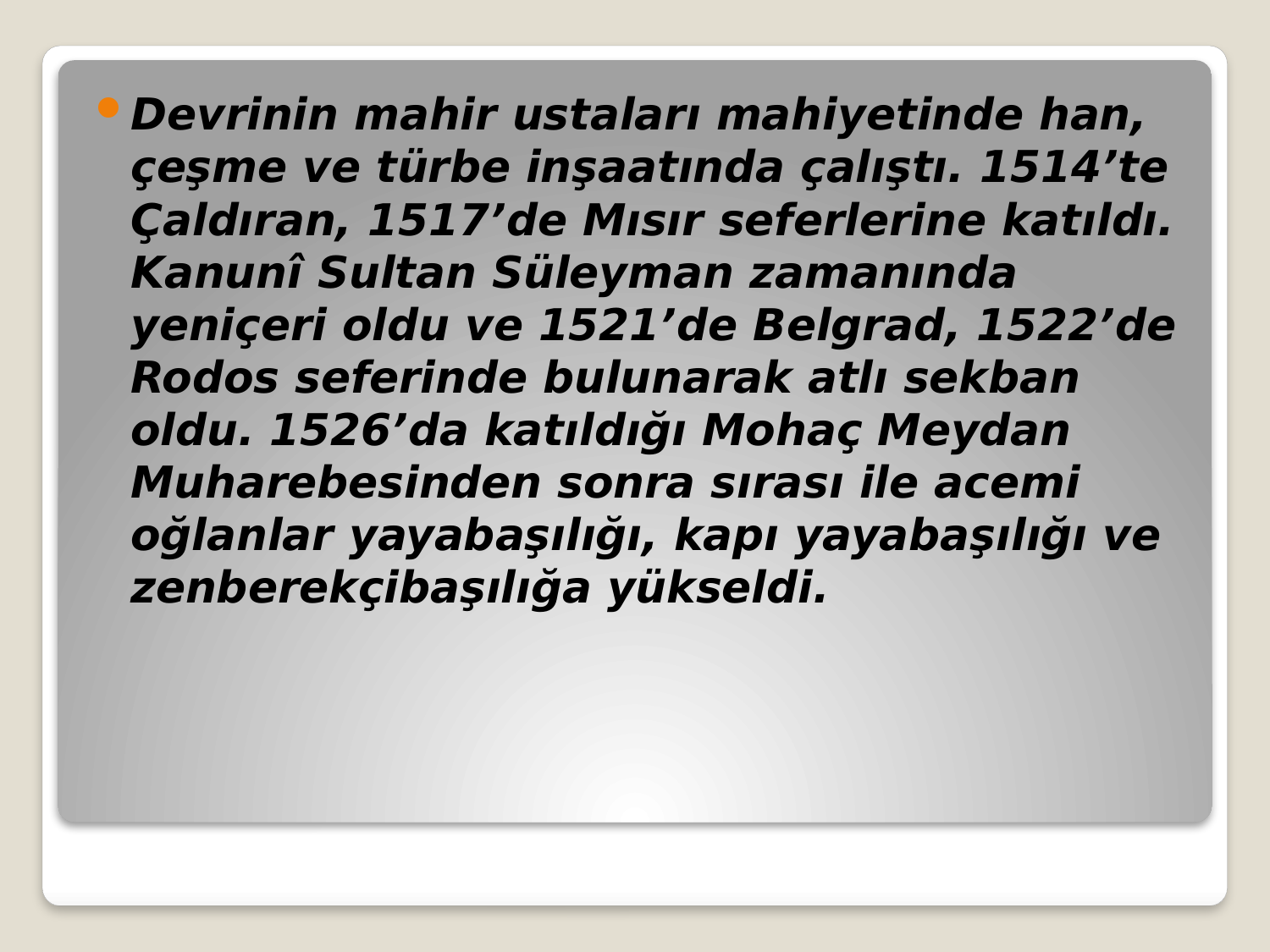

Devrinin mahir ustaları mahiyetinde han, çeşme ve türbe inşaatında çalıştı. 1514’te Çaldıran, 1517’de Mısır seferlerine katıldı. Kanunî Sultan Süleyman zamanında yeniçeri oldu ve 1521’de Belgrad, 1522’de Rodos seferinde bulunarak atlı sekban oldu. 1526’da katıldığı Mohaç Meydan Muharebesinden sonra sırası ile acemi oğlanlar yayabaşılığı, kapı yayabaşılığı ve zenberekçibaşılığa yükseldi.

#